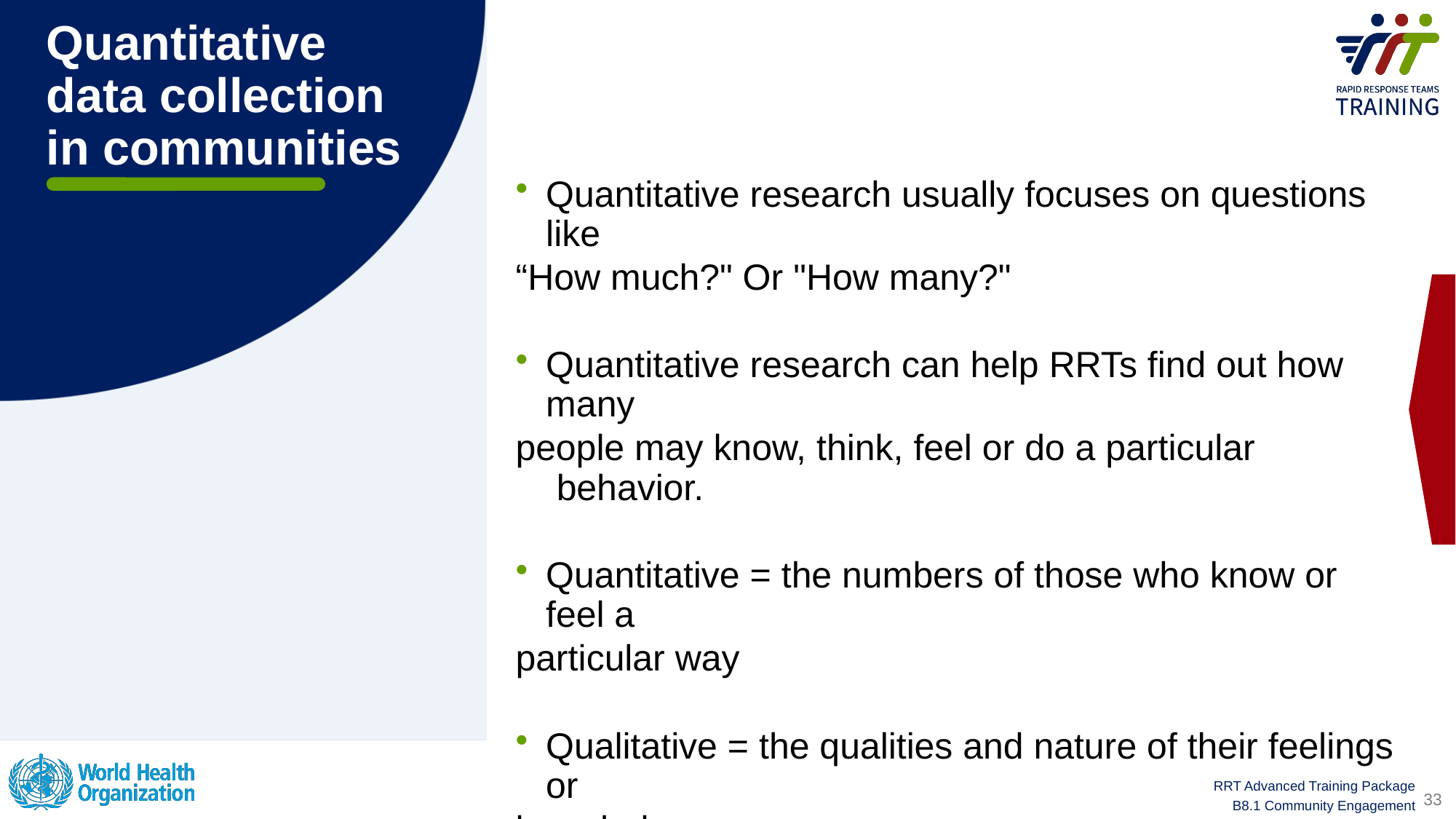

Quantitative data collection in communities
Quantitative research usually focuses on questions like
“How much?" Or "How many?"

Quantitative research can help RRTs find out how many
people may know, think, feel or do a particular behavior.

Quantitative = the numbers of those who know or feel a
particular way

Qualitative = the qualities and nature of their feelings or
knowledge